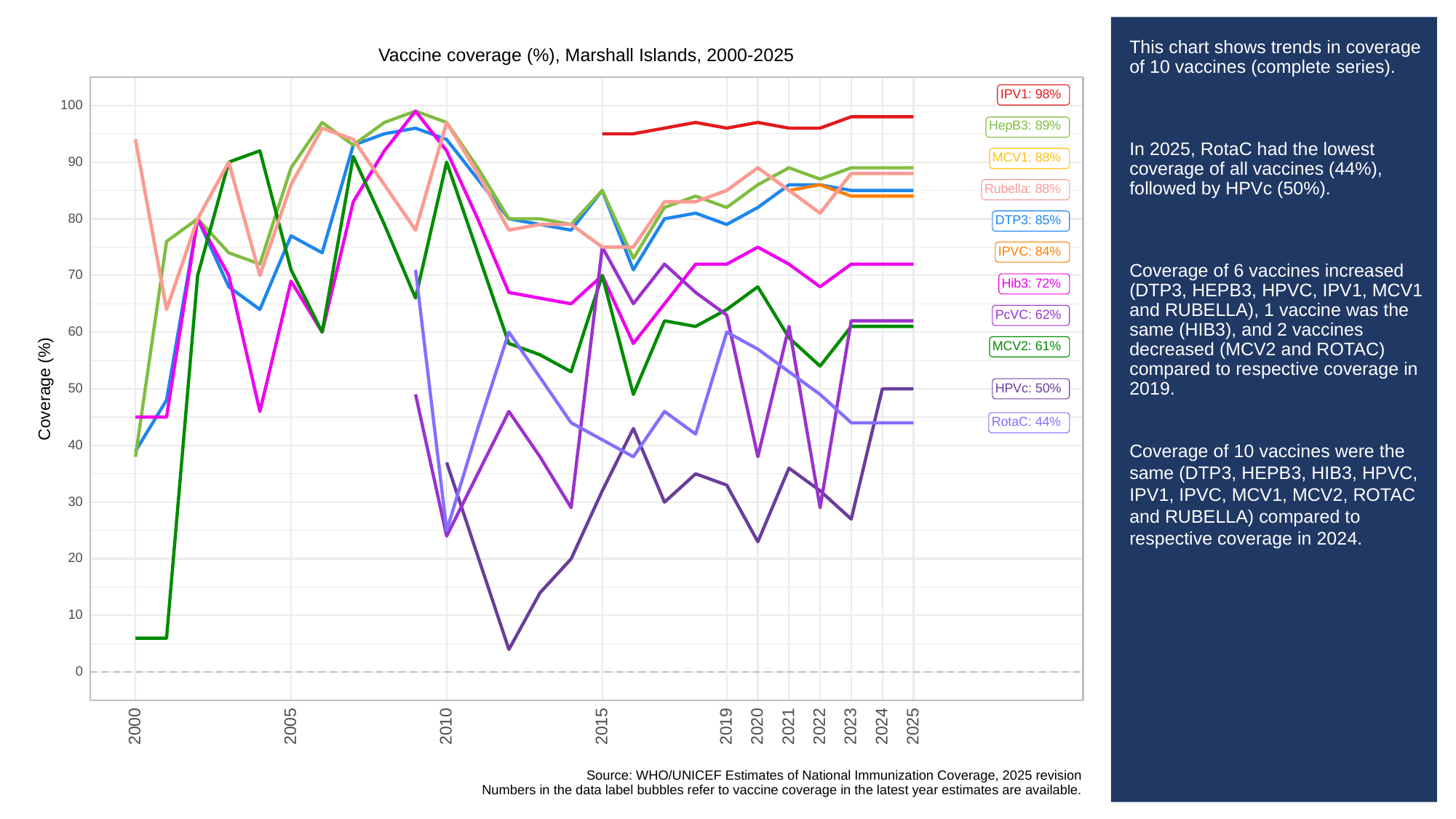

# This chart shows trends in coverage of 10 vaccines (complete series).

In 2025, RotaC had the lowest coverage of all vaccines (44%), followed by HPVc (50%).

Coverage of 6 vaccines increased (DTP3, HEPB3, HPVC, IPV1, MCV1 and RUBELLA), 1 vaccine was the same (HIB3), and 2 vaccines decreased (MCV2 and ROTAC) compared to respective coverage in 2019.

Coverage of 10 vaccines were the same (DTP3, HEPB3, HIB3, HPVC, IPV1, IPVC, MCV1, MCV2, ROTAC and RUBELLA) compared to respective coverage in 2024.

Vaccine coverage (%), Marshall Islands, 2000-2025

IPV1: 98%

100

HepB3: 89%

MCV1: 88%
90

Rubella: 88%

80
DTP3: 85%

IPVC: 84%

70

Hib3: 72%

PcVC: 62%

60

MCV2: 61%

Coverage (%)
HPVc: 50%
50

RotaC: 44%

40

30

20

10

0

2023
2000
2005
2010
2015
2019
2020
2021
2022
2024
2025
Source: WHO/UNICEF Estimates of National Immunization Coverage, 2025 revision
Numbers in the data label bubbles refer to vaccine coverage in the latest year estimates are available.